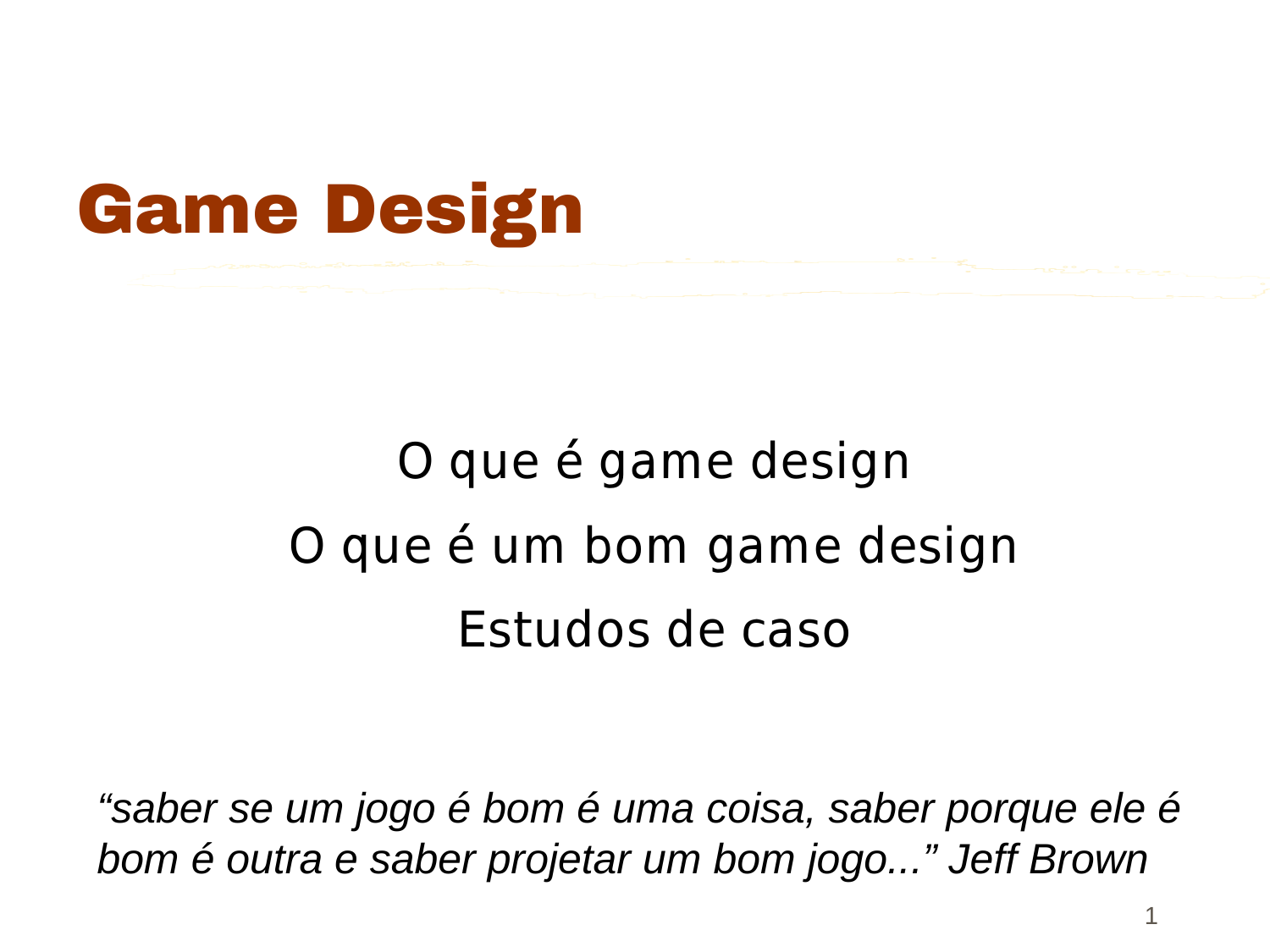

# Game Design
O que é game design
O que é um bom game design
Estudos de caso
“saber se um jogo é bom é uma coisa, saber porque ele é bom é outra e saber projetar um bom jogo...” Jeff Brown
1